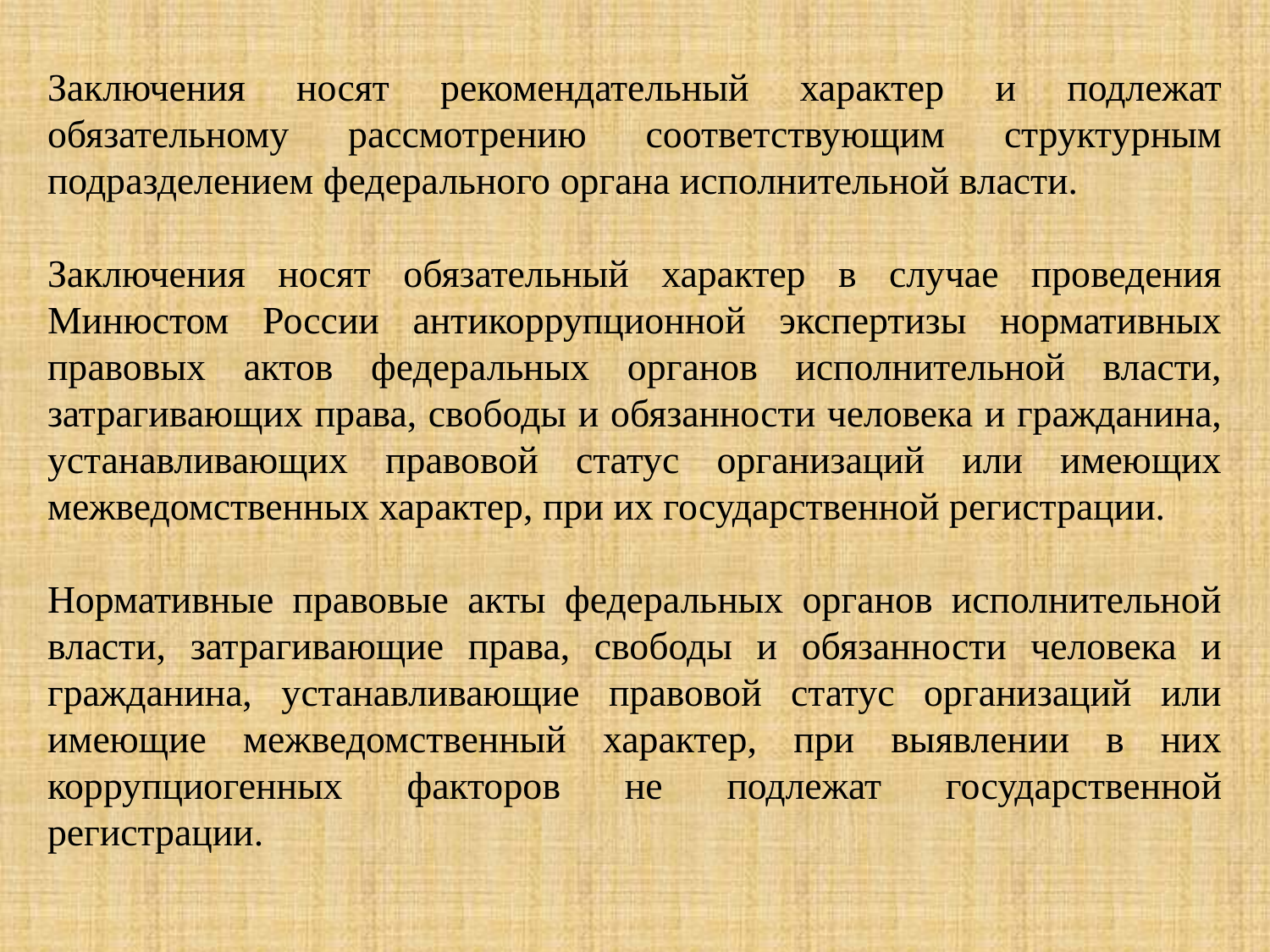

Заключения носят рекомендательный характер и подлежат обязательному рассмотрению соответствующим структурным подразделением федерального органа исполнительной власти.

Заключения носят обязательный характер в случае проведения Минюстом России антикоррупционной экспертизы нормативных правовых актов федеральных органов исполнительной власти, затрагивающих права, свободы и обязанности человека и гражданина, устанавливающих правовой статус организаций или имеющих межведомственных характер, при их государственной регистрации.

Нормативные правовые акты федеральных органов исполнительной власти, затрагивающие права, свободы и обязанности человека и гражданина, устанавливающие правовой статус организаций или имеющие межведомственный характер, при выявлении в них коррупциогенных факторов не подлежат государственной регистрации.